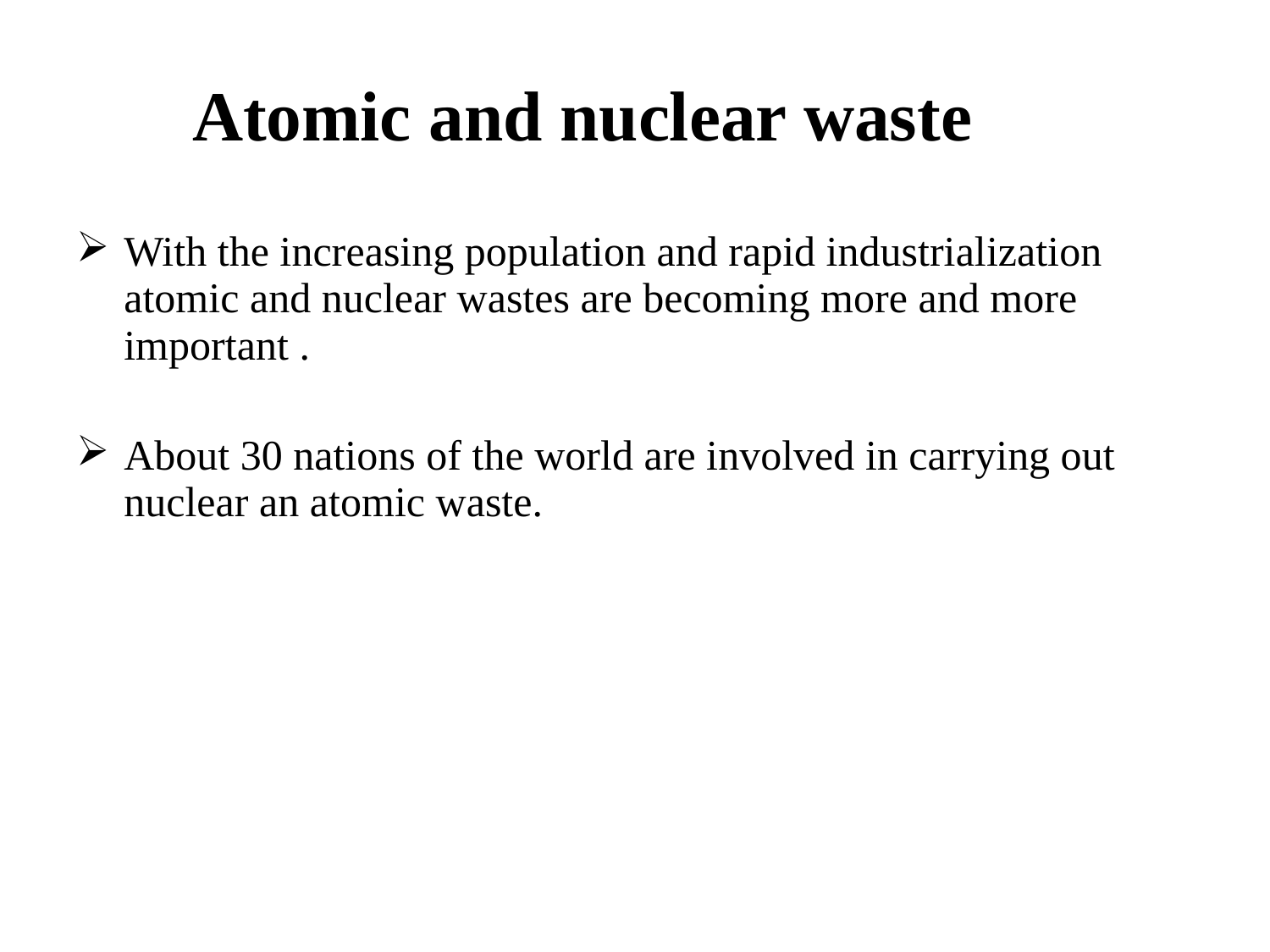

# Atomic and nuclear waste
With the increasing population and rapid industrialization atomic and nuclear wastes are becoming more and more important .

About 30 nations of the world are involved in carrying out nuclear an atomic waste.